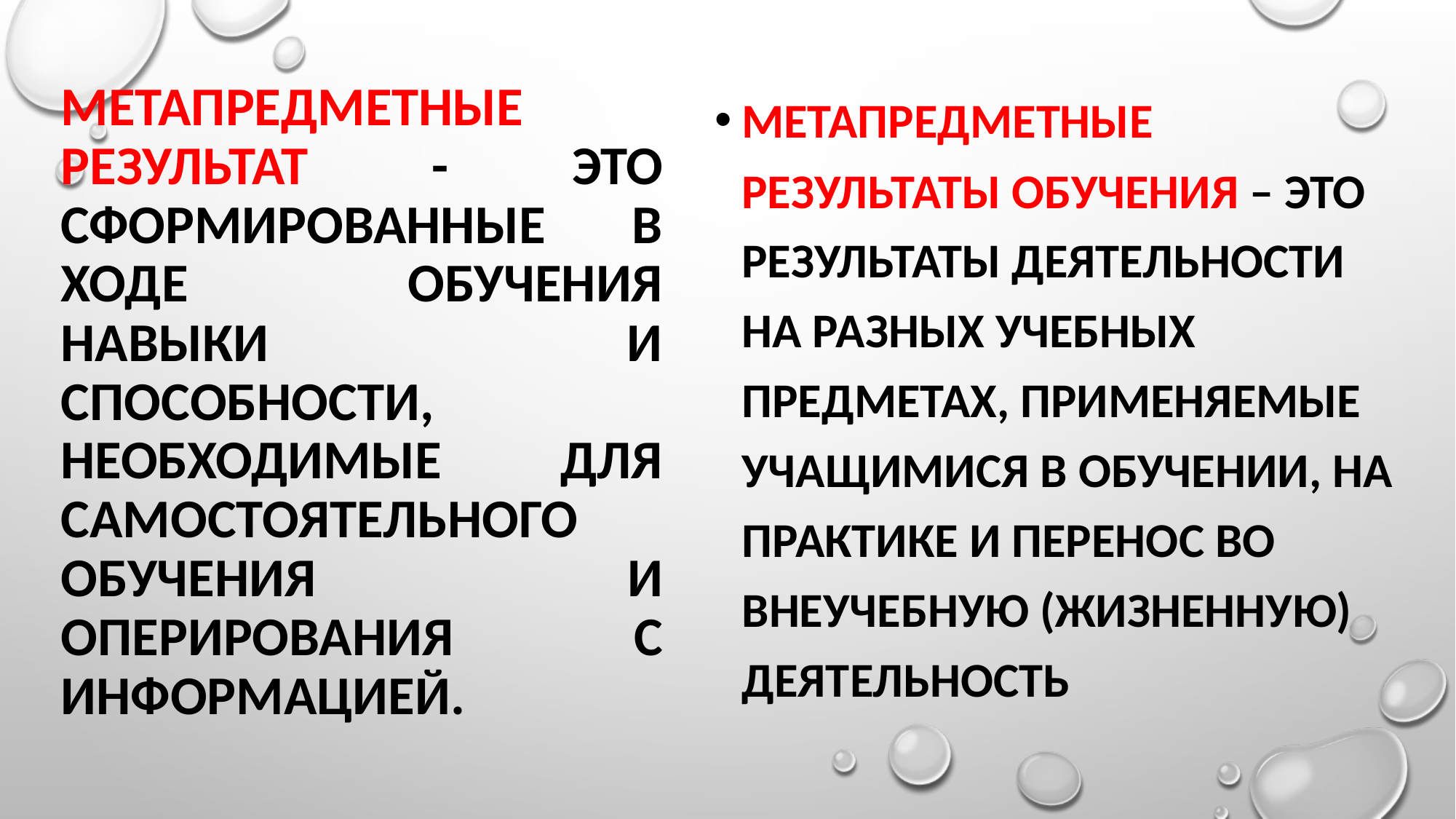

# Метапредметные результат - это сформированные в ходе обучения навыки и способности, необходимые для самостоятельного обучения и оперирования с информацией.
Метапредметные результаты обучения – это результаты деятельности на разных учебных предметах, применяемые учащимися в обучении, на практике и перенос во внеучебную (жизненную) деятельность